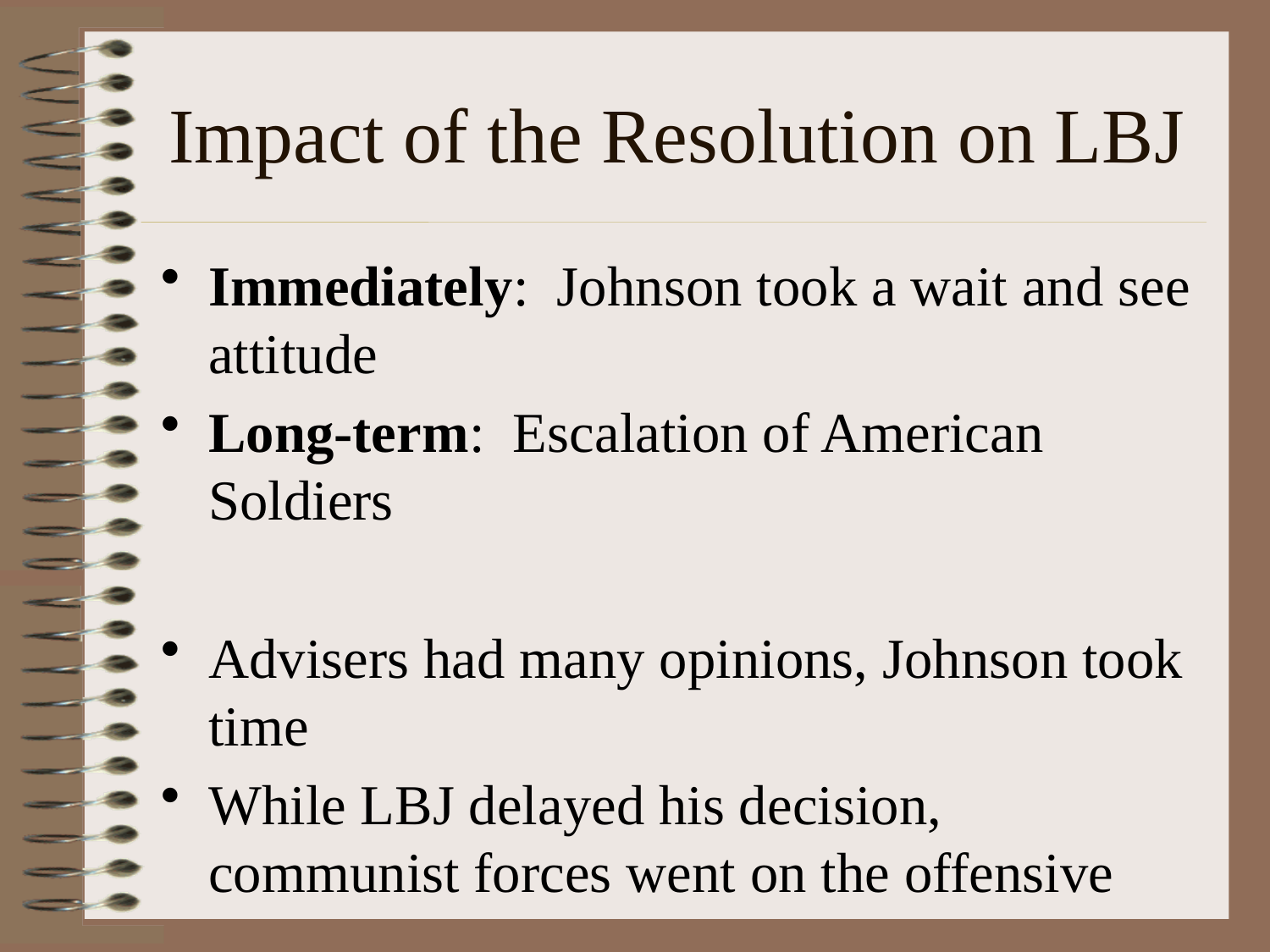

# Impact of the Resolution on LBJ
Immediately:  Johnson took a wait and see attitude
Long-term:  Escalation of American Soldiers

Advisers had many opinions, Johnson took time
While LBJ delayed his decision, communist forces went on the offensive